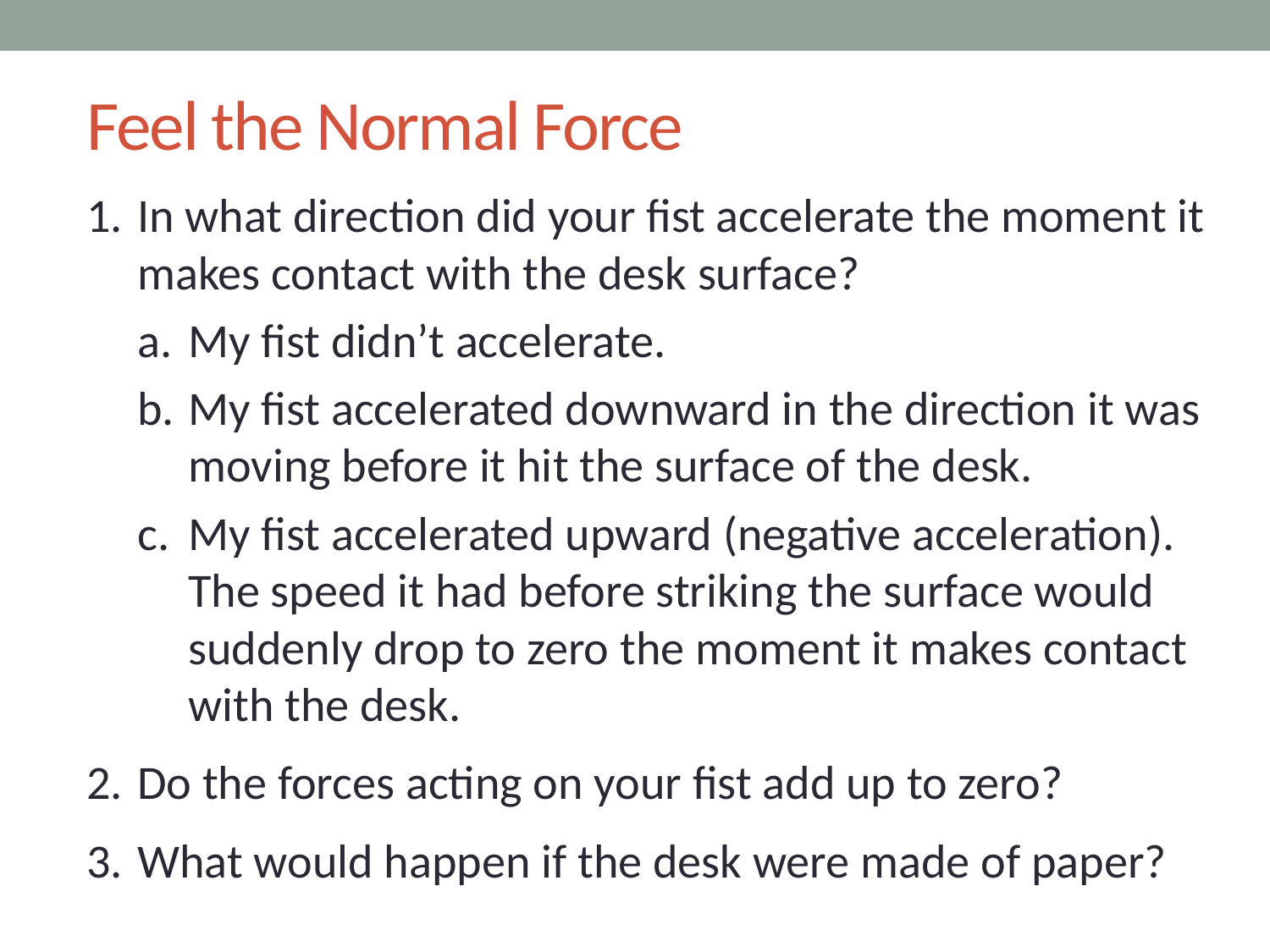

# Feel the Normal Force
In what direction did your fist accelerate the moment it makes contact with the desk surface?
My fist didn’t accelerate.
My fist accelerated downward in the direction it was moving before it hit the surface of the desk.
My fist accelerated upward (negative acceleration). The speed it had before striking the surface would suddenly drop to zero the moment it makes contact with the desk.
Do the forces acting on your fist add up to zero?
What would happen if the desk were made of paper?